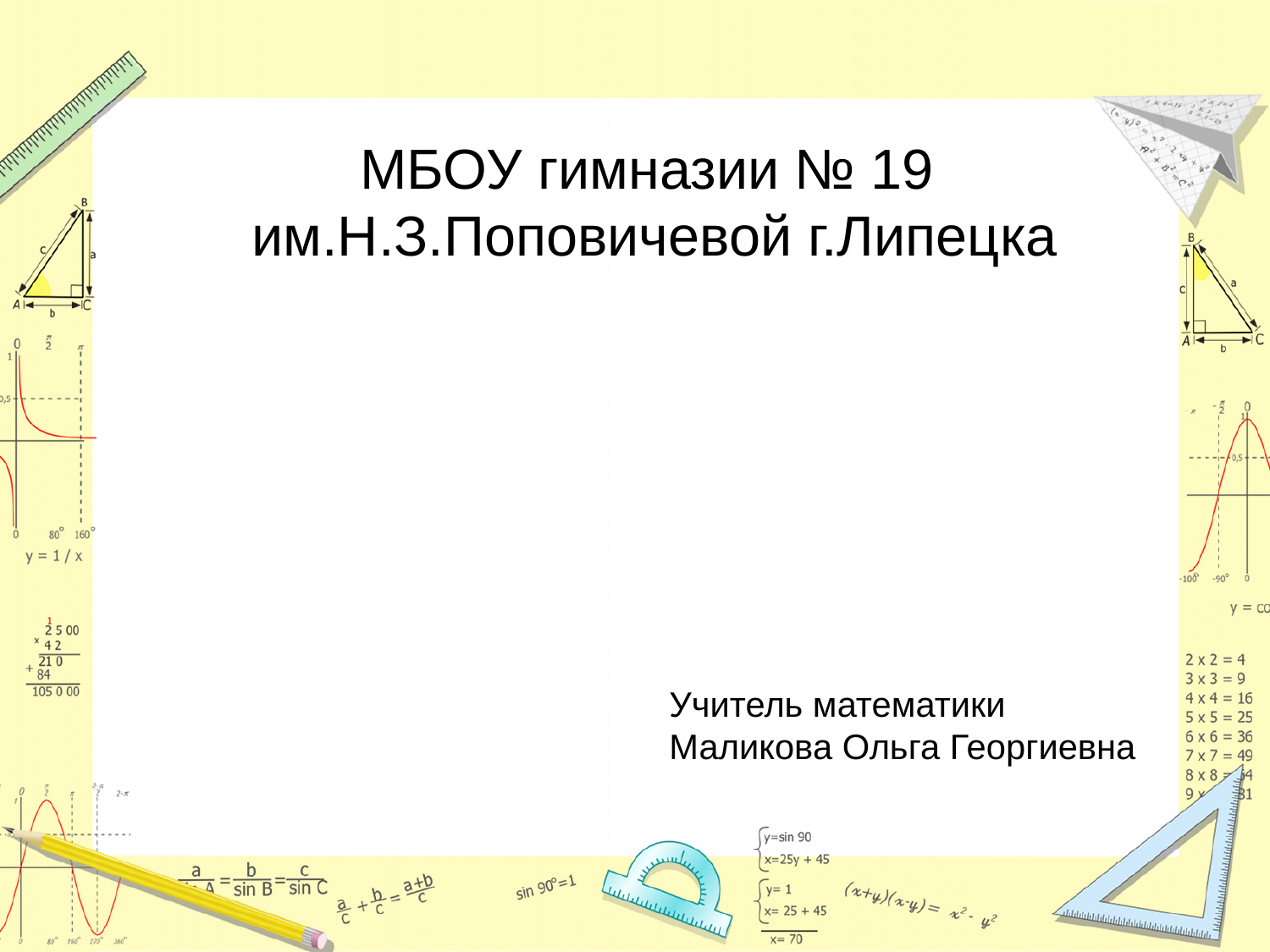

МБОУ гимназии № 19
им.Н.З.Поповичевой г.Липецка
Учитель математики
Маликова Ольга Георгиевна